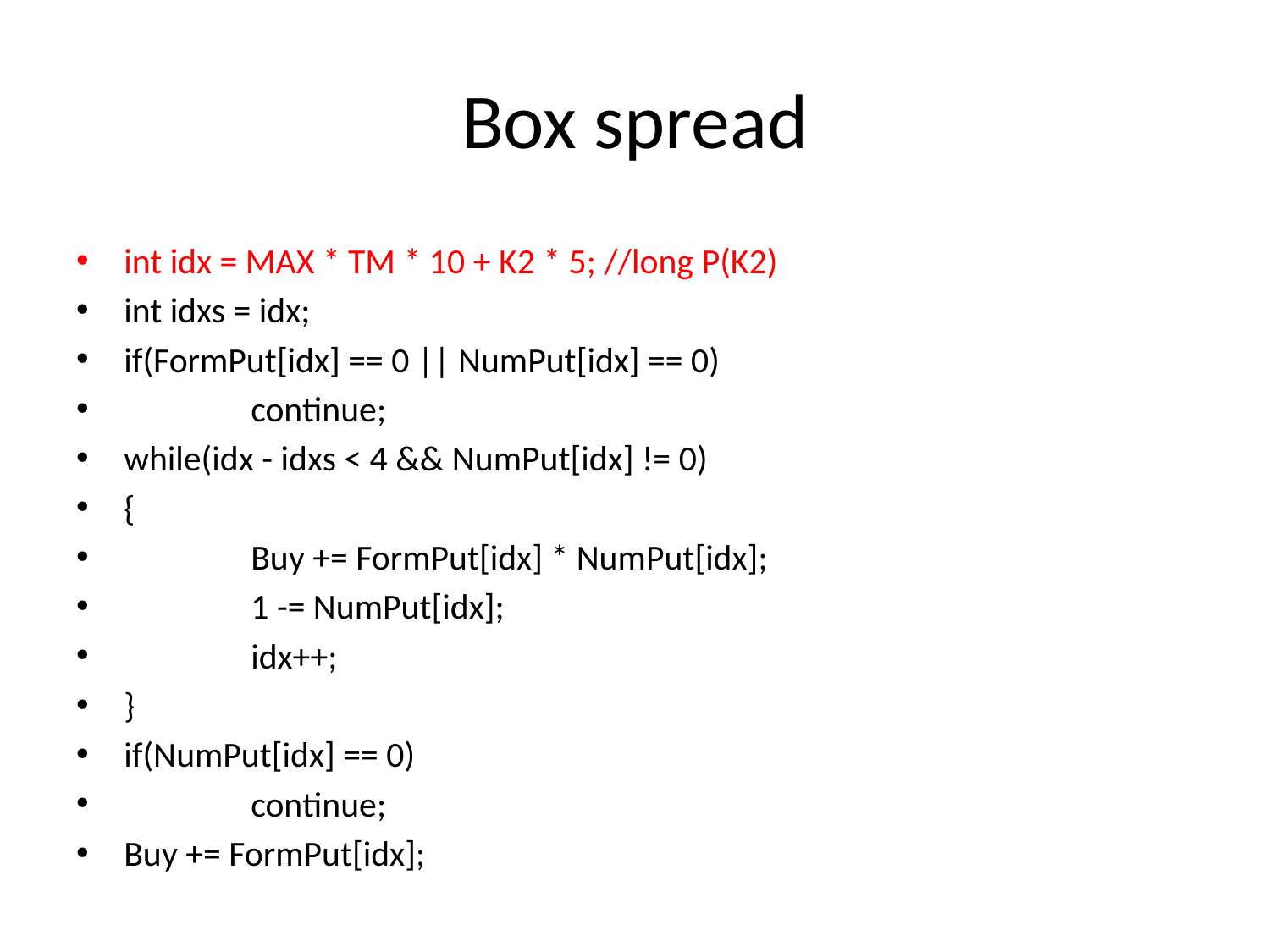

# Box spread
int idx = MAX * TM * 10 + K2 * 5; //long P(K2)
int idxs = idx;
if(FormPut[idx] == 0 || NumPut[idx] == 0)
	continue;
while(idx - idxs < 4 && NumPut[idx] != 0)
{
	Buy += FormPut[idx] * NumPut[idx];
	1 -= NumPut[idx];
	idx++;
}
if(NumPut[idx] == 0)
	continue;
Buy += FormPut[idx];